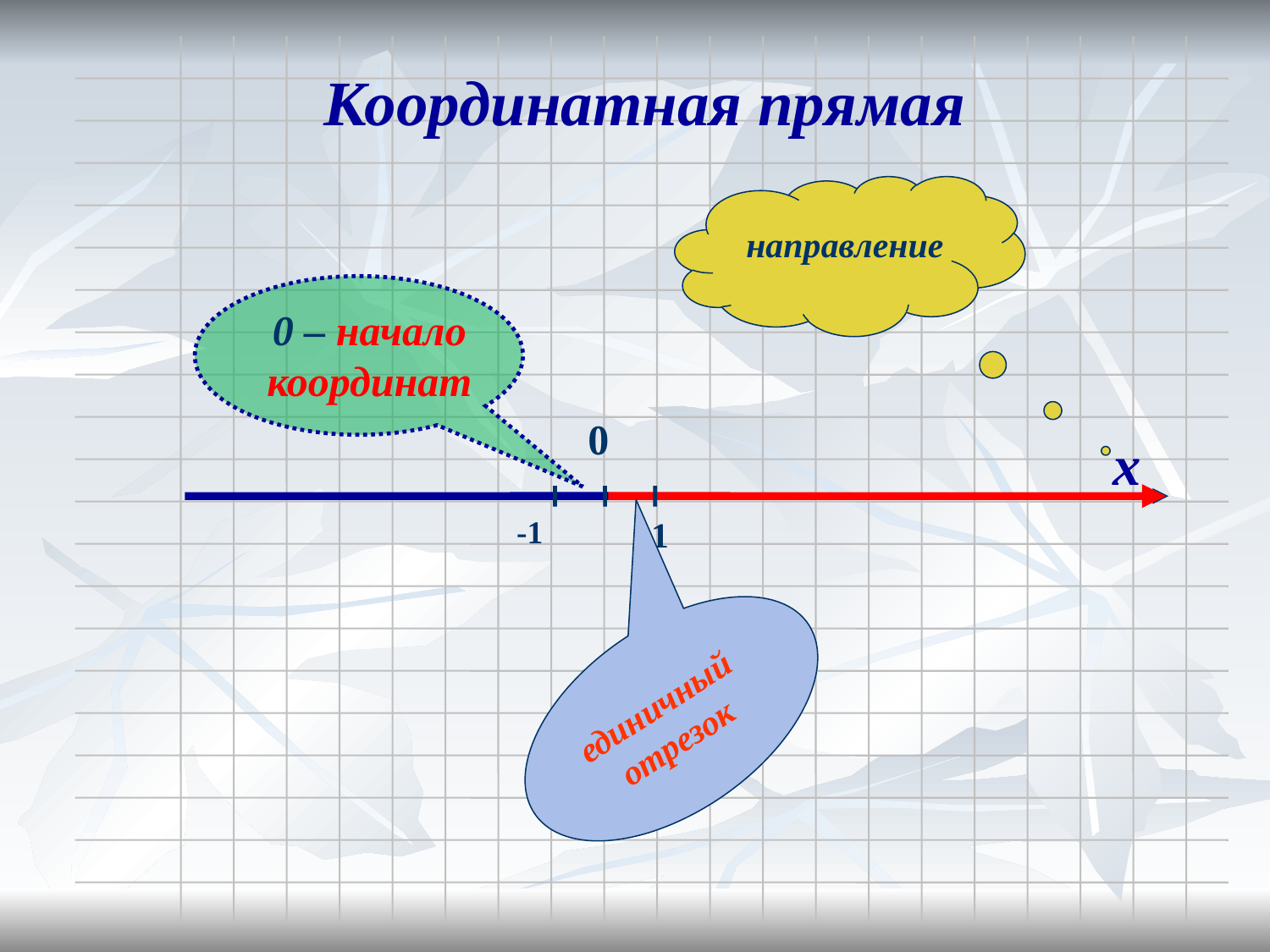

Координатная прямая

направление

0 – начало координат
0

х

-1
1

единичный отрезок